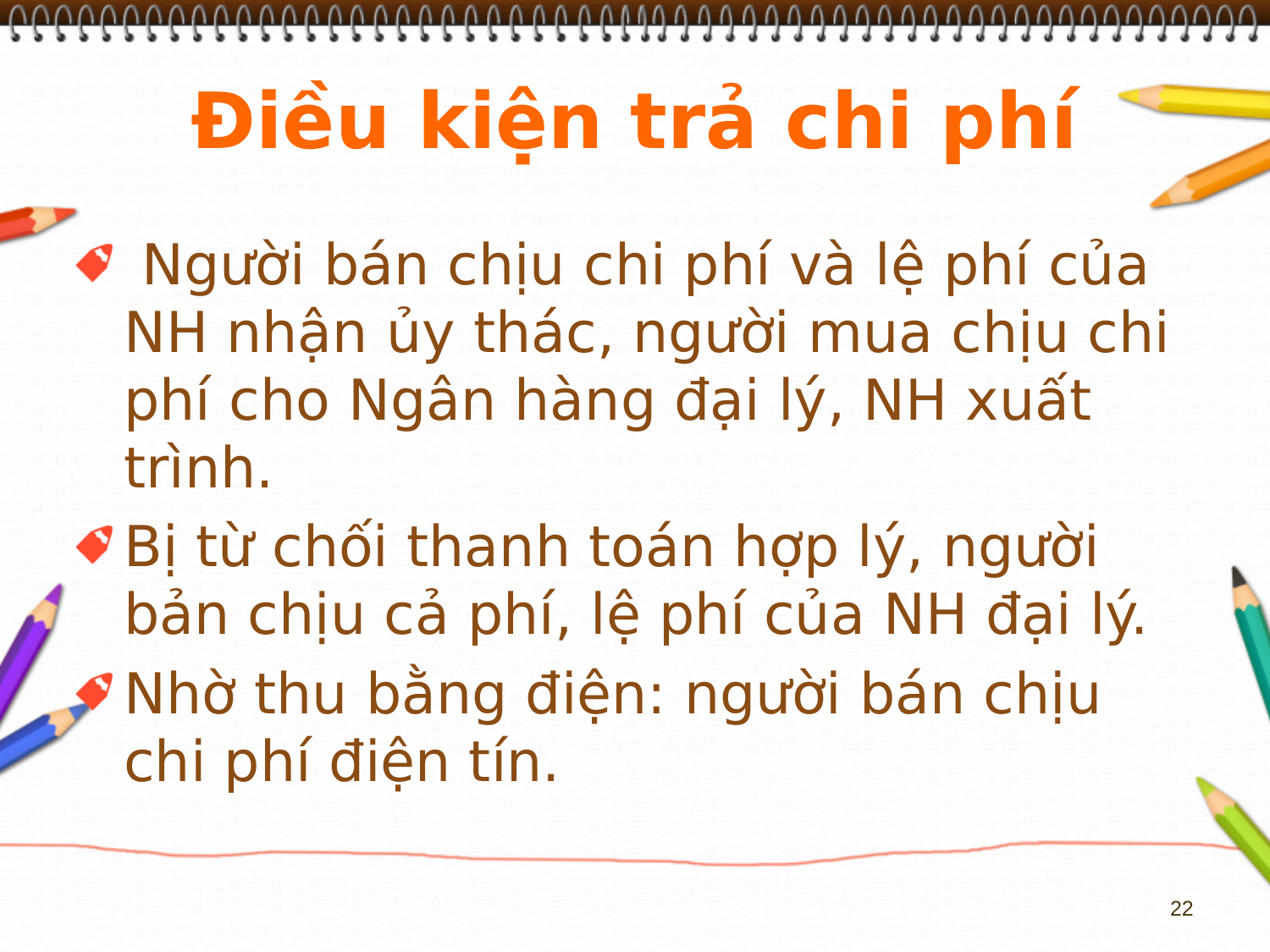

# Điều kiện trả chi phí
 Người bán chịu chi phí và lệ phí của NH nhận ủy thác, người mua chịu chi phí cho Ngân hàng đại lý, NH xuất trình.
Bị từ chối thanh toán hợp lý, người bản chịu cả phí, lệ phí của NH đại lý.
Nhờ thu bằng điện: người bán chịu chi phí điện tín.
22